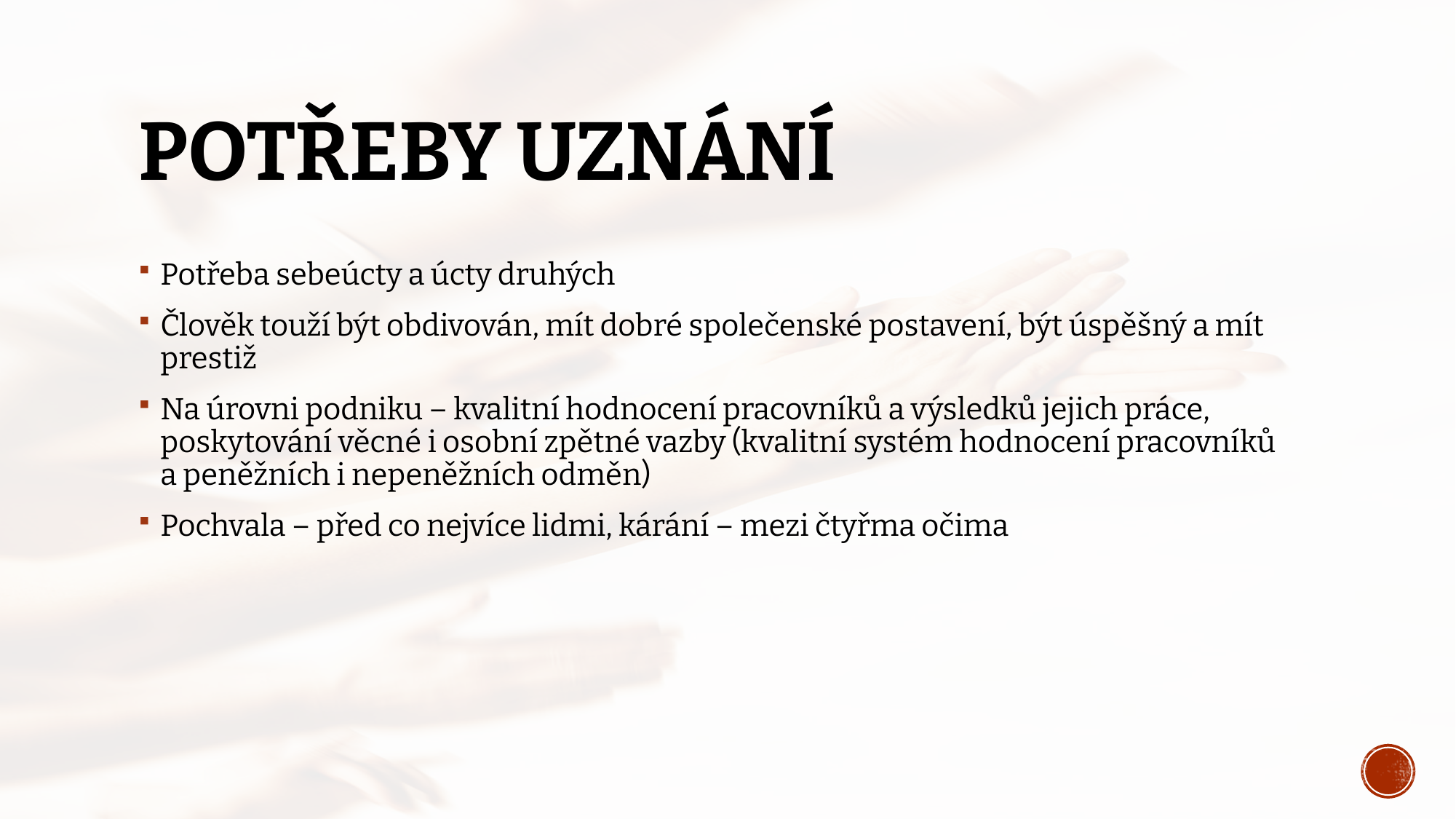

# Potřeby uznání
Potřeba sebeúcty a úcty druhých
Člověk touží být obdivován, mít dobré společenské postavení, být úspěšný a mít prestiž
Na úrovni podniku – kvalitní hodnocení pracovníků a výsledků jejich práce, poskytování věcné i osobní zpětné vazby (kvalitní systém hodnocení pracovníků
a peněžních i nepeněžních odměn)
Pochvala – před co nejvíce lidmi, kárání – mezi čtyřma očima